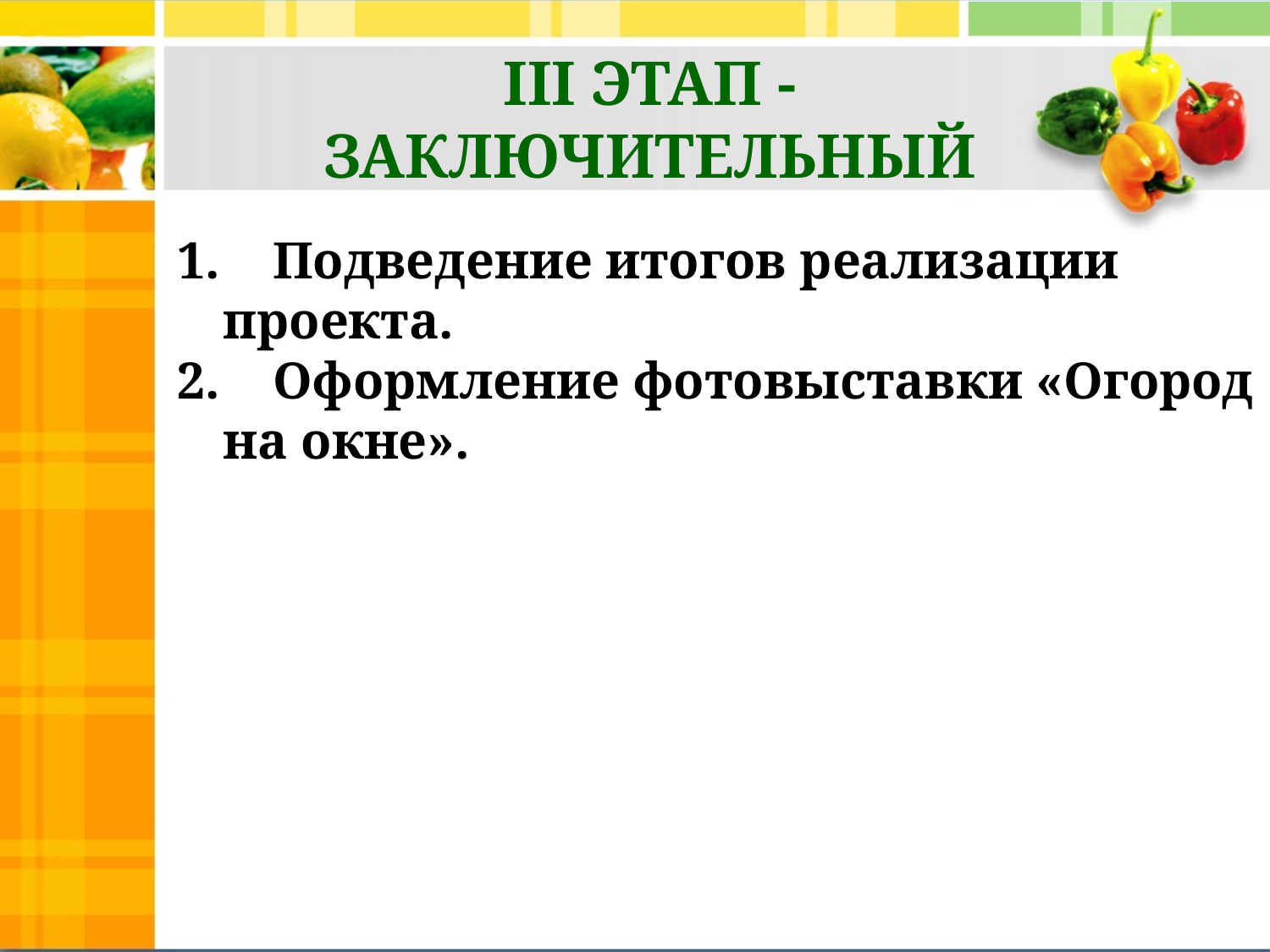

# III ЭТАП -ЗАКЛЮЧИТЕЛЬНЫЙ
1.    Подведение итогов реализации проекта.
2.    Оформление фотовыставки «Огород на окне».